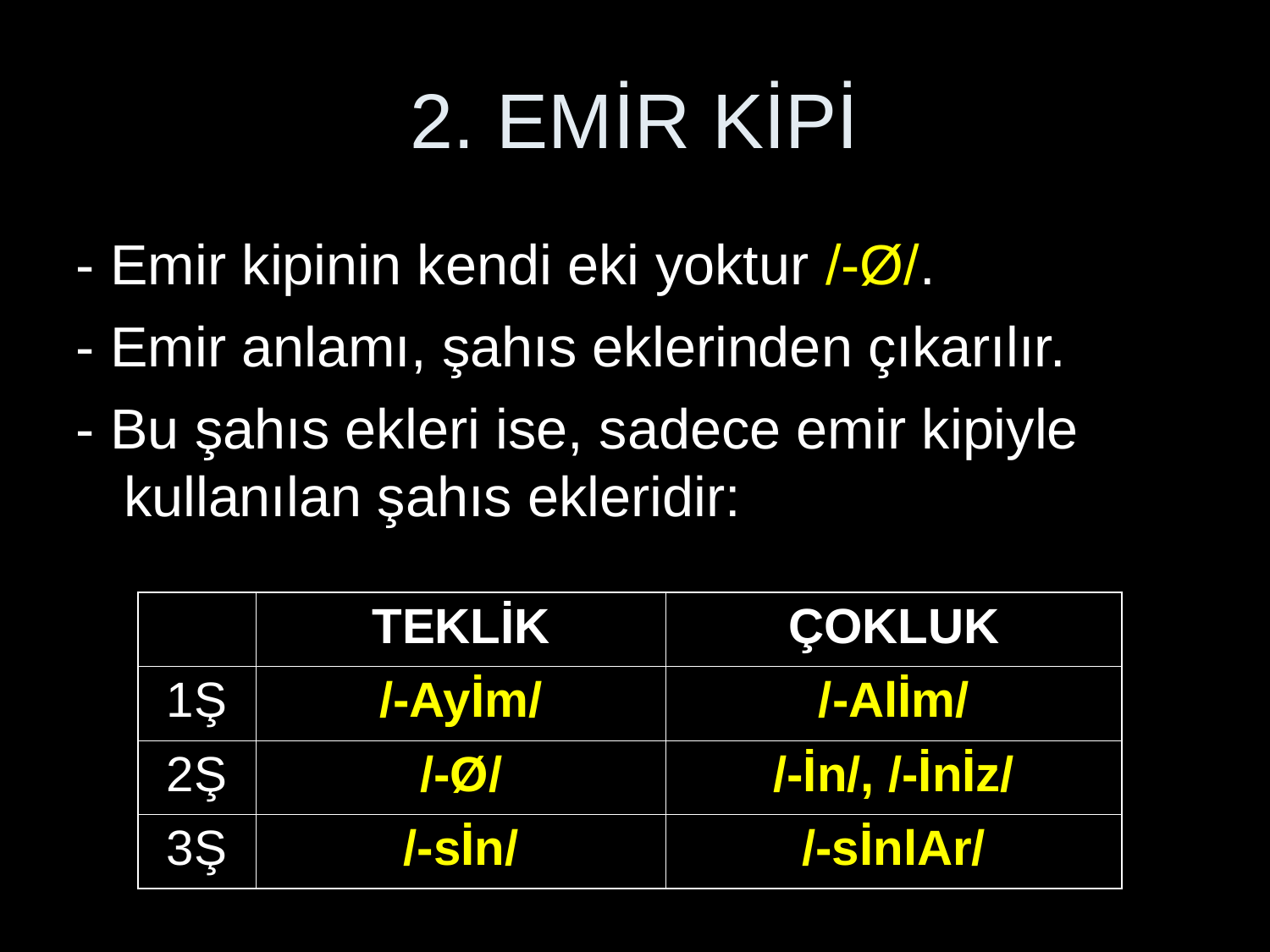

# 2. EMİR KİPİ
- Emir kipinin kendi eki yoktur /-Ø/.
- Emir anlamı, şahıs eklerinden çıkarılır.
- Bu şahıs ekleri ise, sadece emir kipiyle kullanılan şahıs ekleridir:
|  | TEKLİK | ÇOKLUK |
| --- | --- | --- |
| 1Ş | /-Ayİm/ | /-Alİm/ |
| 2Ş | /-Ø/ | /-İn/, /-İnİz/ |
| 3Ş | /-sİn/ | /-sİnlAr/ |